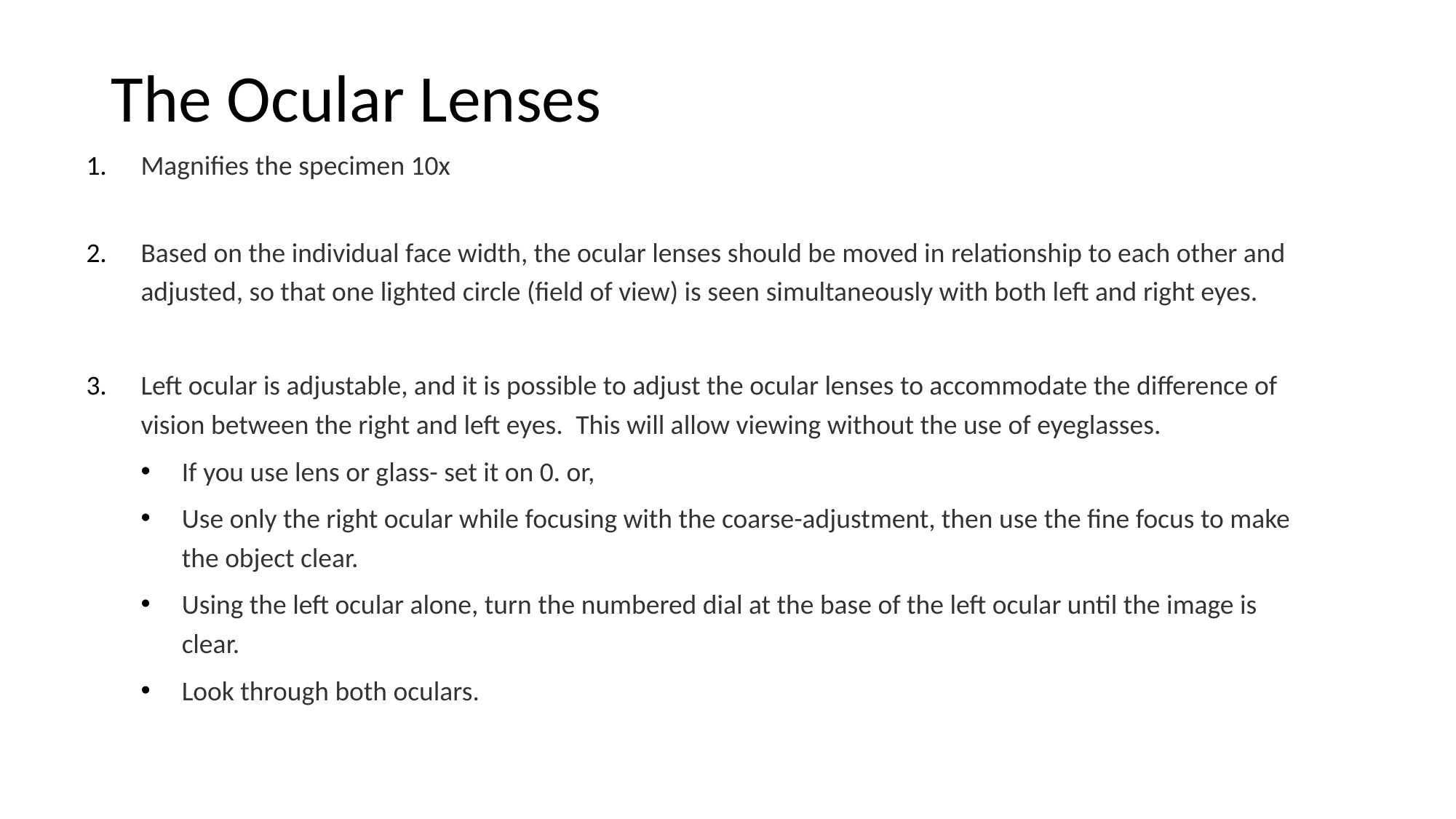

# The Ocular Lenses
Magnifies the specimen 10x
Based on the individual face width, the ocular lenses should be moved in relationship to each other and adjusted, so that one lighted circle (field of view) is seen simultaneously with both left and right eyes.
Left ocular is adjustable, and it is possible to adjust the ocular lenses to accommodate the difference of vision between the right and left eyes.  This will allow viewing without the use of eyeglasses.
If you use lens or glass- set it on 0. or,
Use only the right ocular while focusing with the coarse-adjustment, then use the fine focus to make the object clear.
Using the left ocular alone, turn the numbered dial at the base of the left ocular until the image is clear.
Look through both oculars.